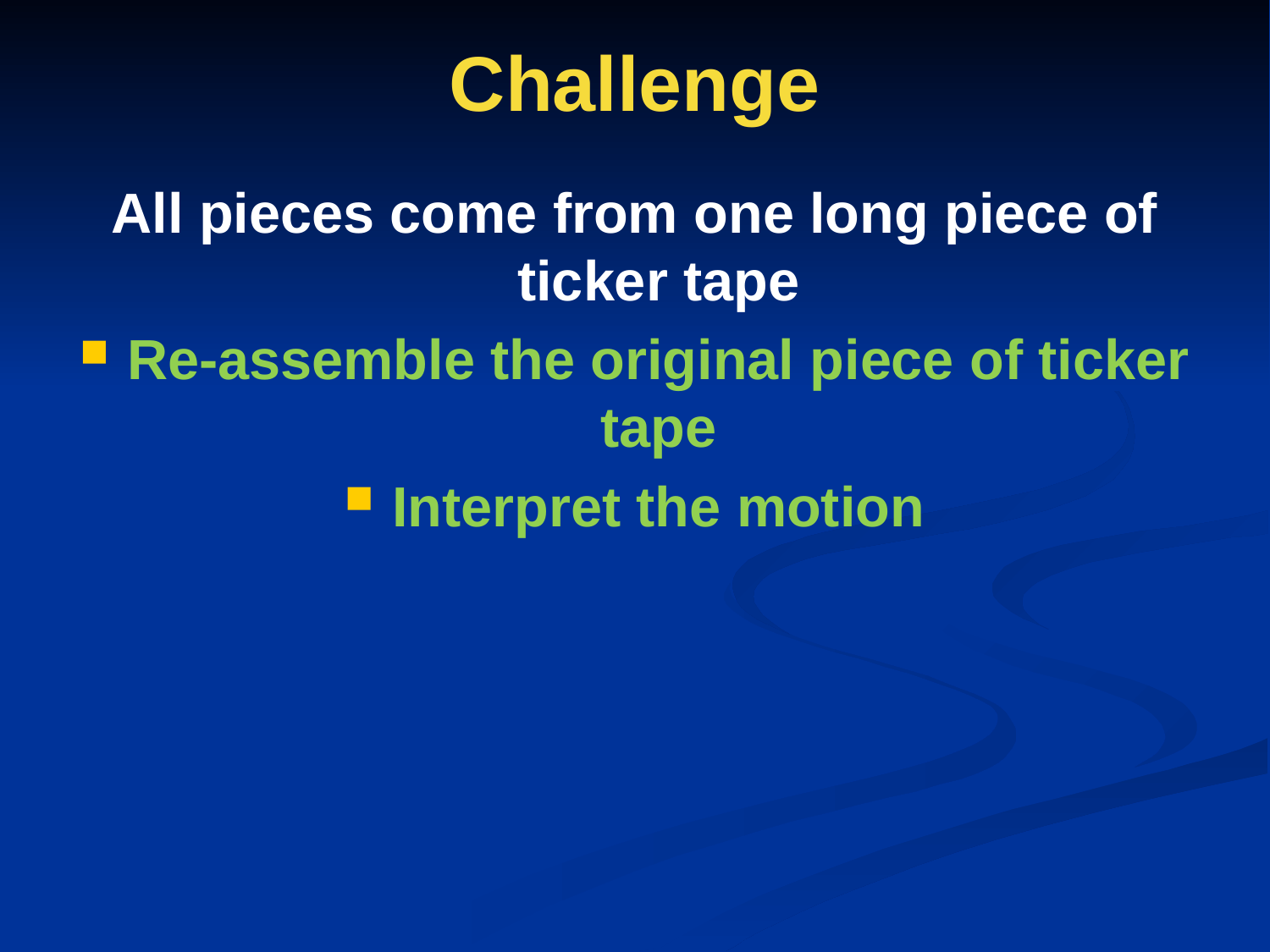

# Challenge
All pieces come from one long piece of ticker tape
Re-assemble the original piece of ticker tape
Interpret the motion